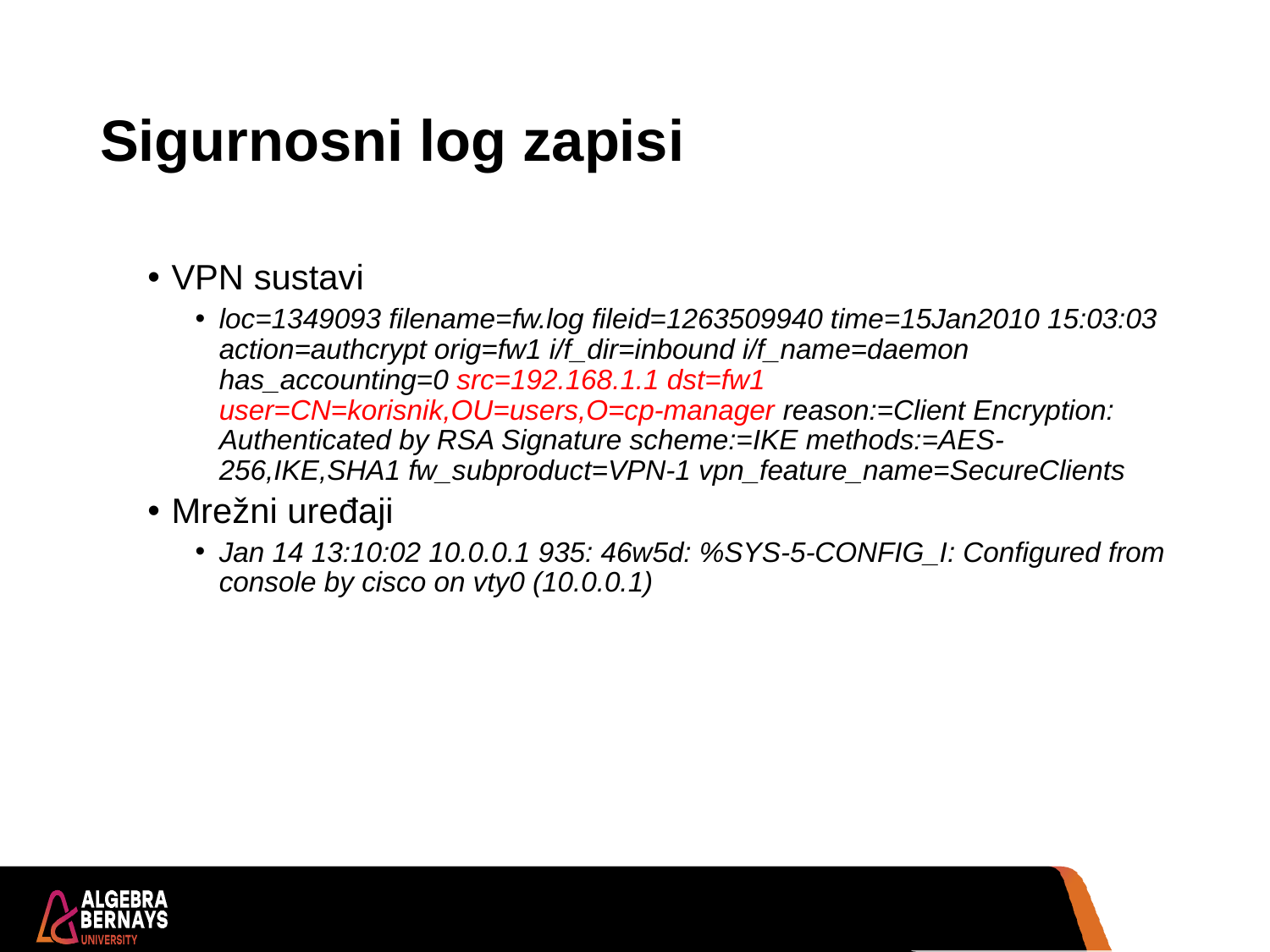

# Sigurnosni log zapisi
VPN sustavi
loc=1349093 filename=fw.log fileid=1263509940 time=15Jan2010 15:03:03 action=authcrypt orig=fw1 i/f_dir=inbound i/f_name=daemon has_accounting=0 src=192.168.1.1 dst=fw1 user=CN=korisnik,OU=users,O=cp-manager reason:=Client Encryption: Authenticated by RSA Signature scheme:=IKE methods:=AES-256,IKE,SHA1 fw_subproduct=VPN-1 vpn_feature_name=SecureClients
Mrežni uređaji
Jan 14 13:10:02 10.0.0.1 935: 46w5d: %SYS-5-CONFIG_I: Configured from console by cisco on vty0 (10.0.0.1)